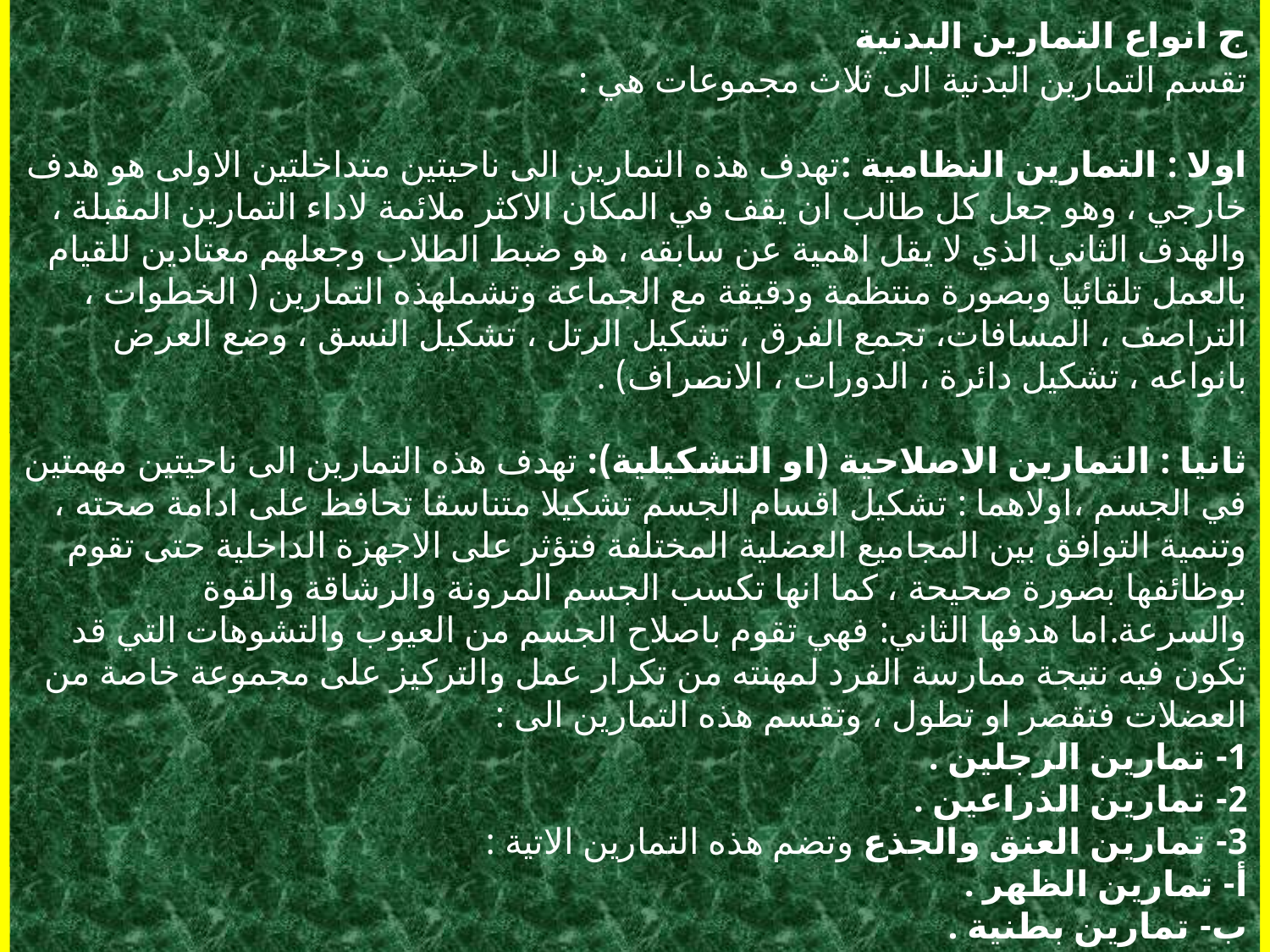

ج انواع التمارين البدنية
تقسم التمارين البدنية الى ثلاث مجموعات هي :

اولا : التمارين النظامية :تهدف هذه التمارين الى ناحيتين متداخلتين الاولى هو هدف خارجي ، وهو جعل كل طالب ان يقف في المكان الاكثر ملائمة لاداء التمارين المقبلة ، والهدف الثاني الذي لا يقل اهمية عن سابقه ، هو ضبط الطلاب وجعلهم معتادين للقيام بالعمل تلقائيا وبصورة منتظمة ودقيقة مع الجماعة وتشملهذه التمارين ( الخطوات ، التراصف ، المسافات، تجمع الفرق ، تشكيل الرتل ، تشكيل النسق ، وضع العرض بانواعه ، تشكيل دائرة ، الدورات ، الانصراف) .

ثانيا : التمارين الاصلاحية (او التشكيلية): تهدف هذه التمارين الى ناحيتين مهمتين في الجسم ،اولاهما : تشكيل اقسام الجسم تشكيلا متناسقا تحافظ على ادامة صحته ، وتنمية التوافق بين المجاميع العضلية المختلفة فتؤثر على الاجهزة الداخلية حتى تقوم بوظائفها بصورة صحيحة ، كما انها تكسب الجسم المرونة والرشاقة والقوة والسرعة.اما هدفها الثاني: فهي تقوم باصلاح الجسم من العيوب والتشوهات التي قد تكون فيه نتيجة ممارسة الفرد لمهنته من تكرار عمل والتركيز على مجموعة خاصة من العضلات فتقصر او تطول ، وتقسم هذه التمارين الى :
1- تمارين الرجلين .
2- تمارين الذراعين .
3- تمارين العنق والجذع وتضم هذه التمارين الاتية :
أ- تمارين الظهر .
ب- تمارين بطنية .
ج- تمارين جانبية .